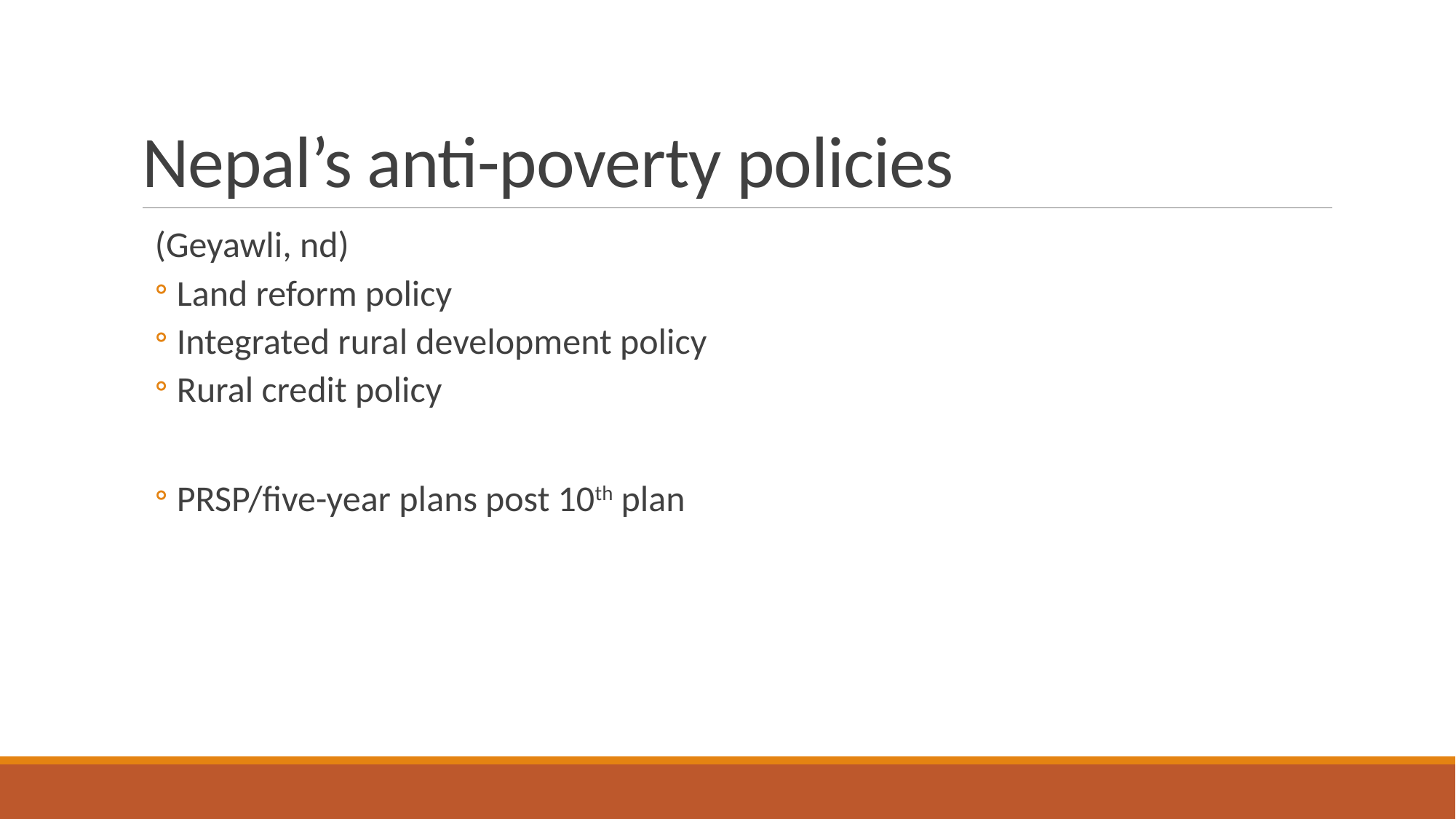

# Nepal’s anti-poverty policies
(Geyawli, nd)
Land reform policy
Integrated rural development policy
Rural credit policy

PRSP/five-year plans post 10th plan